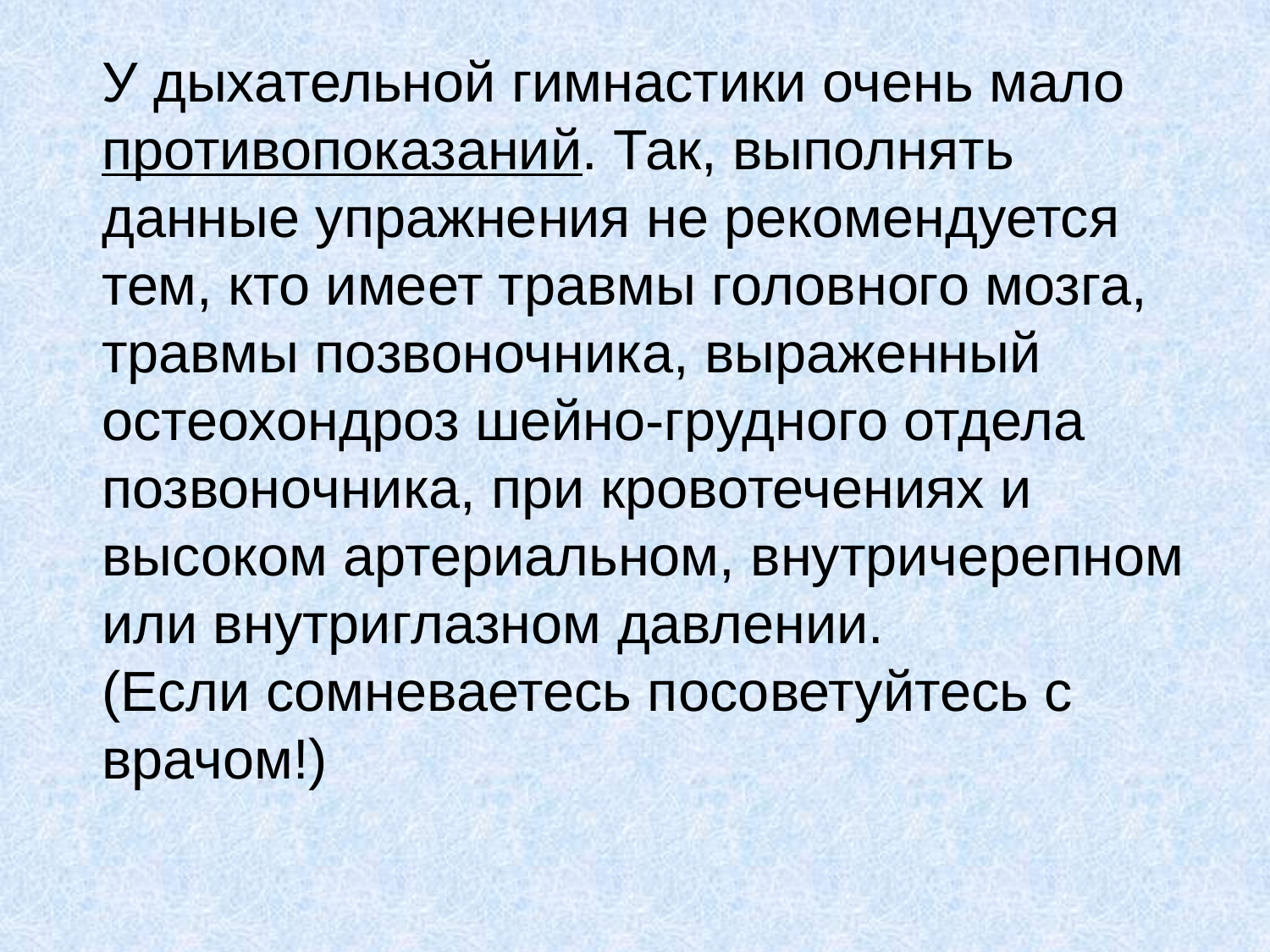

У дыхательной гимнастики очень мало противопоказаний. Так, выполнять данные упражнения не рекомендуется тем, кто имеет травмы головного мозга, травмы позвоночника, выраженный остеохондроз шейно-грудного отдела позвоночника, при кровотечениях и высоком артериальном, внутричерепном или внутриглазном давлении.
(Если сомневаетесь посоветуйтесь с врачом!)